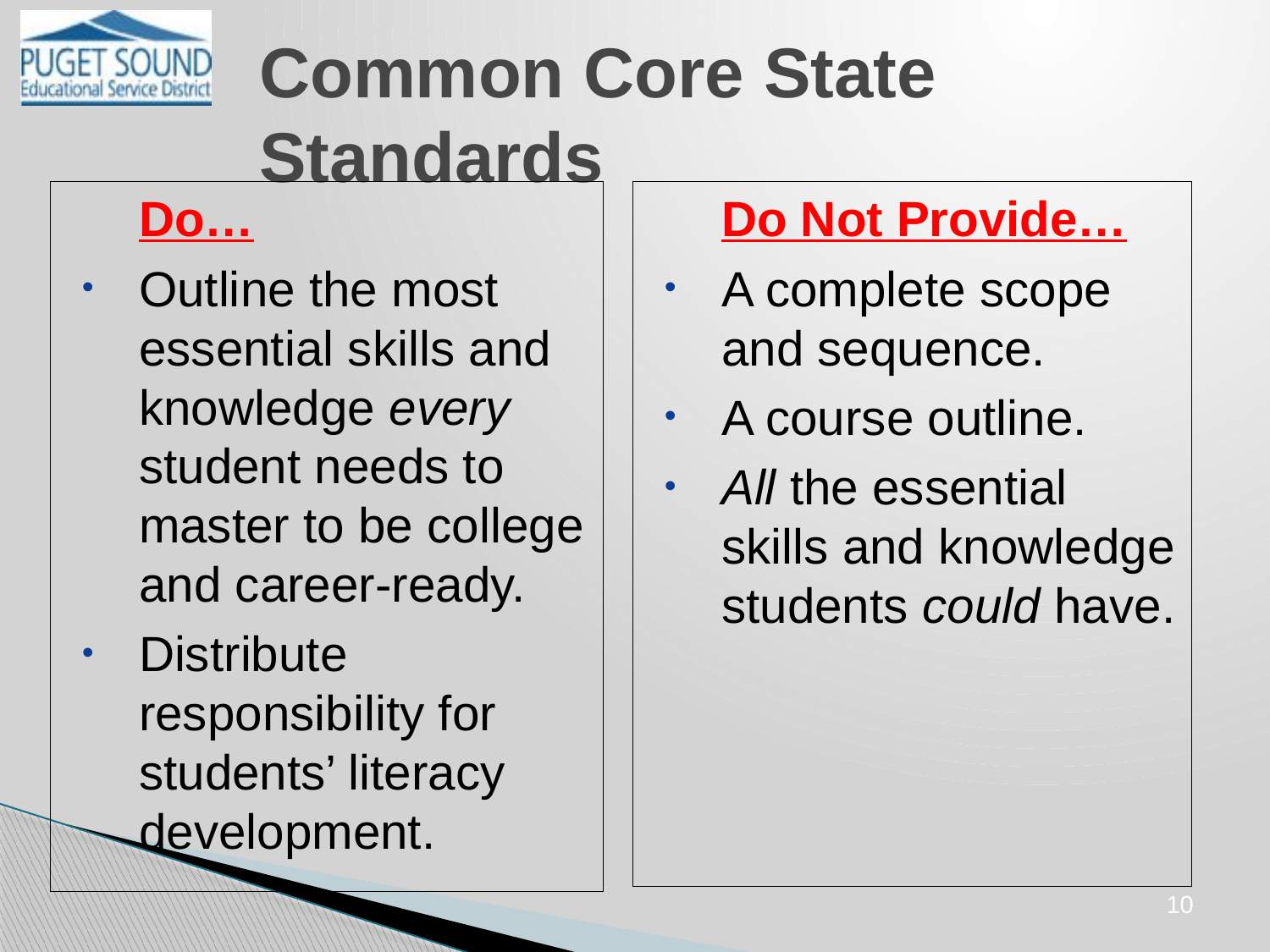

# Common Core State Standards
	Do…
Outline the most essential skills and knowledge every student needs to master to be college and career-ready.
Distribute responsibility for students’ literacy development.

	Do Not Provide…
A complete scope and sequence.
A course outline.
All the essential skills and knowledge students could have.
10